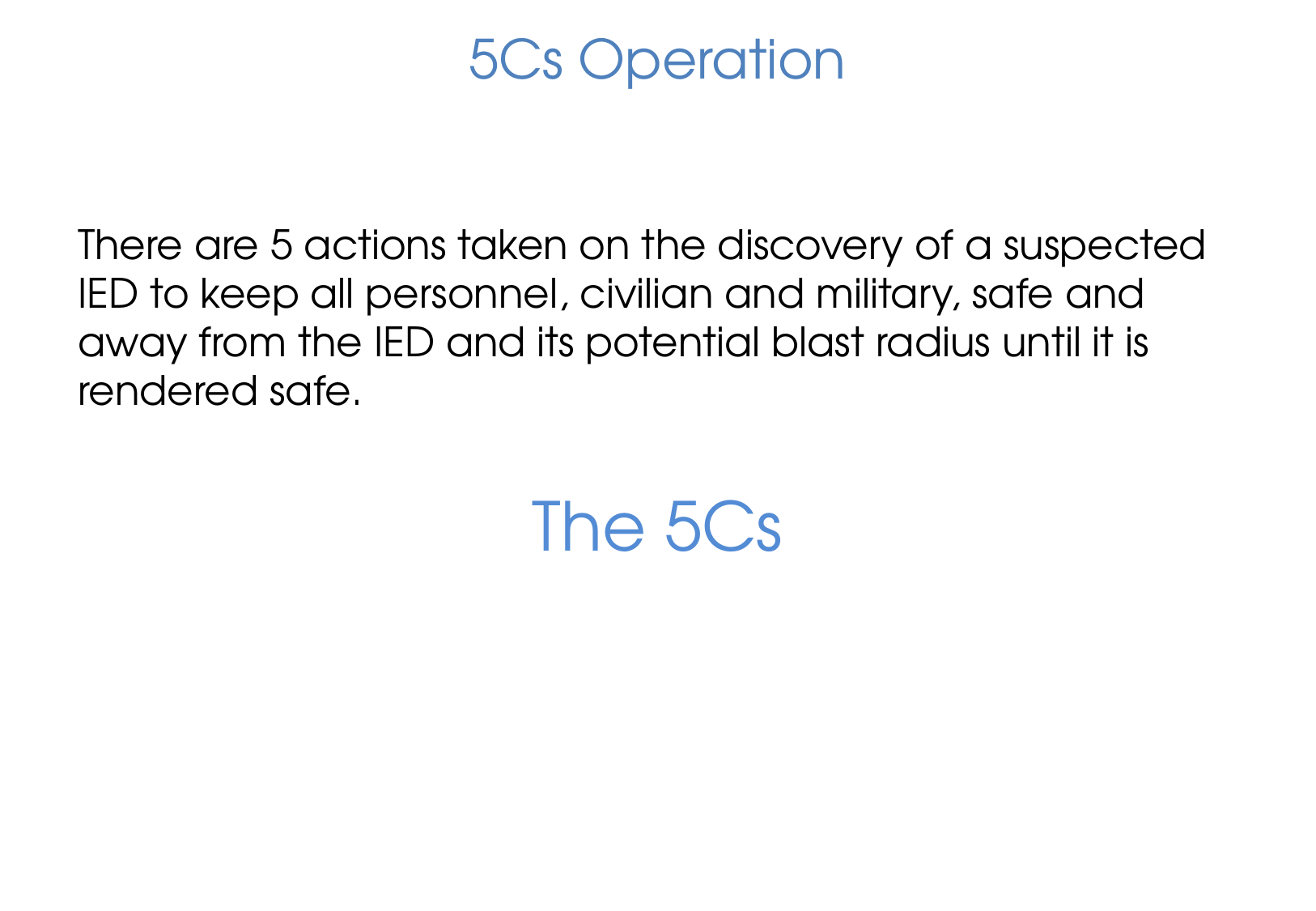

5Cs Operation
There are 5 actions taken on the discovery of a suspected IED to keep all personnel, civilian and military, safe and away from the IED and its potential blast radius until it is rendered safe.

The 5Cs